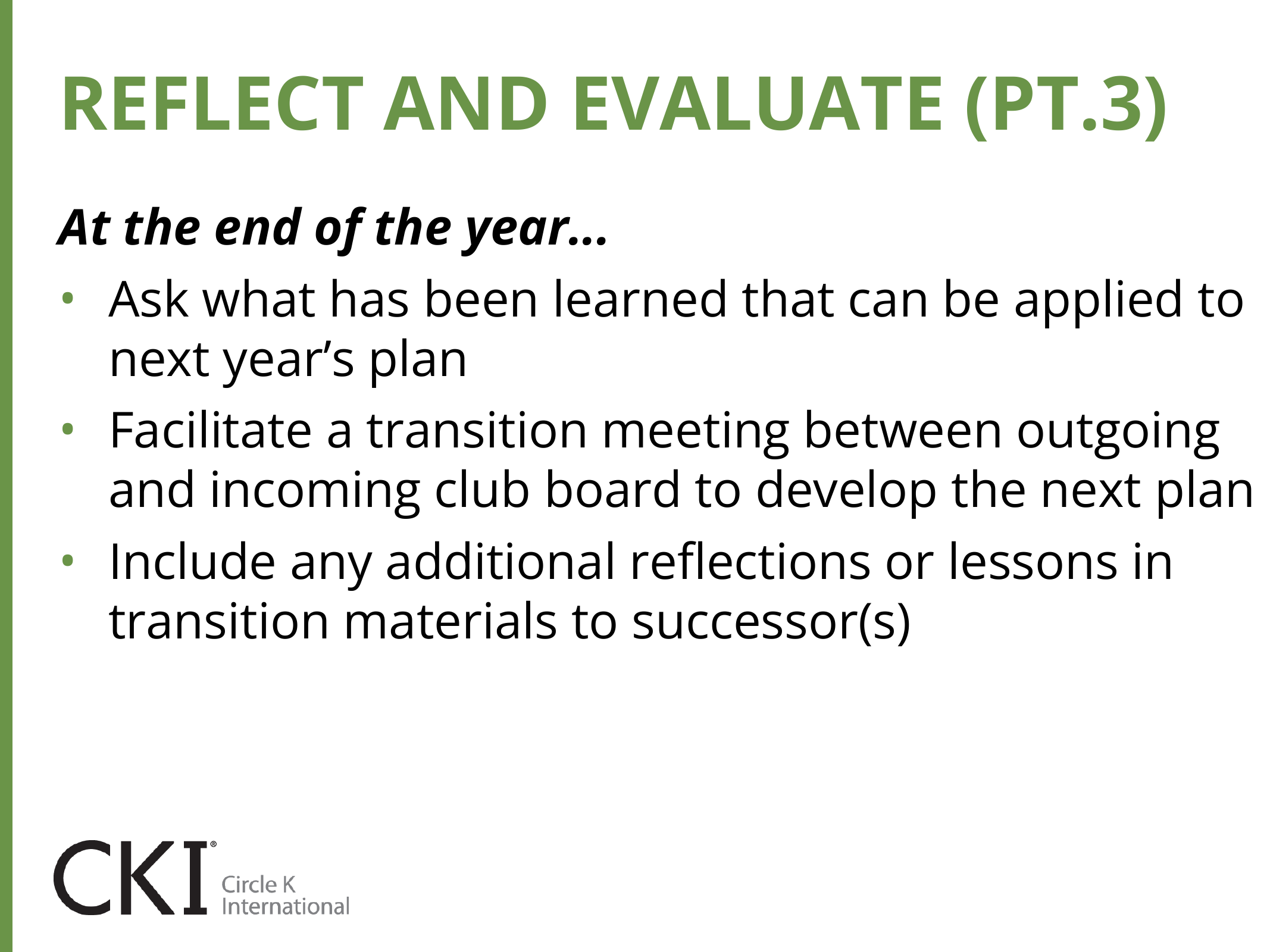

REFLECT AND EVALUATE (PT.3)

At the end of the year...
Ask what has been learned that can be applied to next year’s plan
Facilitate a transition meeting between outgoing and incoming club board to develop the next plan
Include any additional reflections or lessons in transition materials to successor(s)